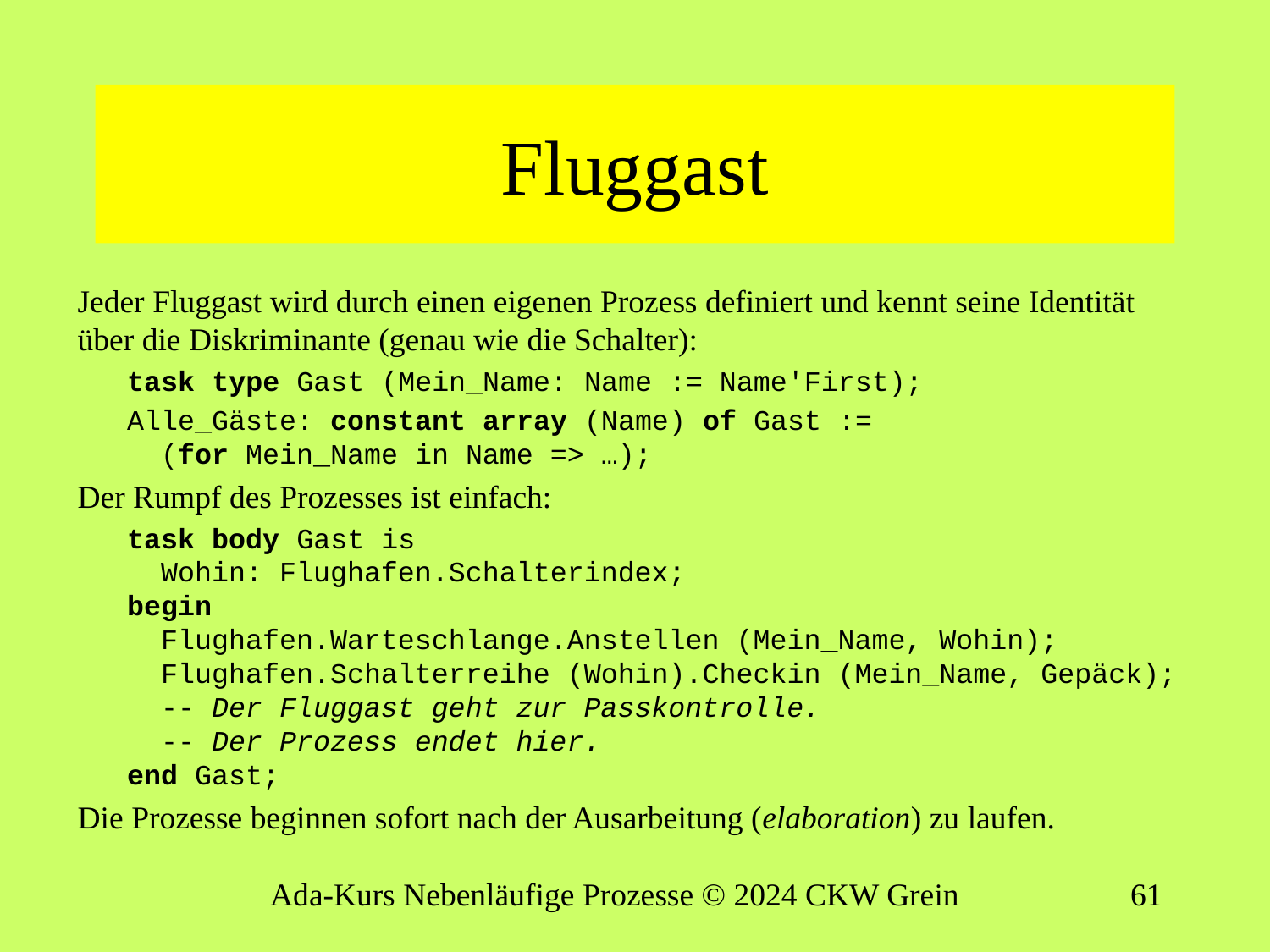

# Fluggast
Jeder Fluggast wird durch einen eigenen Prozess definiert und kennt seine Identität über die Diskriminante (genau wie die Schalter):
task type Gast (Mein_Name: Name := Name'First);
Alle_Gäste: constant array (Name) of Gast :=
  (for Mein_Name in Name => …);
Der Rumpf des Prozesses ist einfach:
task body Gast is
  Wohin: Flughafen.Schalterindex;
begin
  Flughafen.Warteschlange.Anstellen (Mein_Name, Wohin);
  Flughafen.Schalterreihe (Wohin).Checkin (Mein_Name, Gepäck);
  -- Der Fluggast geht zur Passkontrolle.
  -- Der Prozess endet hier.
end Gast;
Die Prozesse beginnen sofort nach der Ausarbeitung (elaboration) zu laufen.
Ada-Kurs Nebenläufige Prozesse © 2024 CKW Grein
61